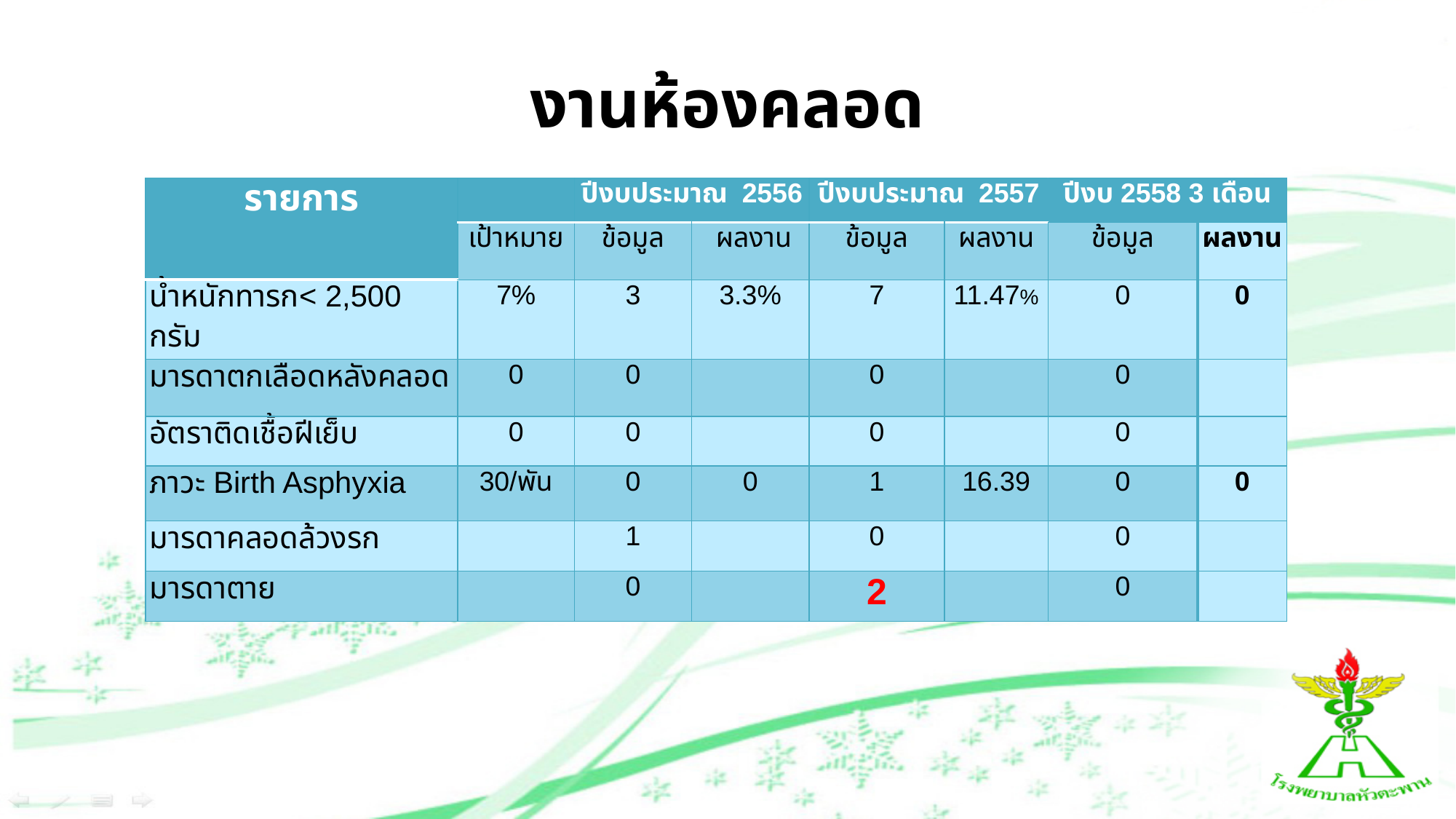

# งานห้องคลอด
| รายการ |  | ปีงบประมาณ 2556 |  | ปีงบประมาณ 2557 |  | ปีงบ 2558 3 เดือน |  |
| --- | --- | --- | --- | --- | --- | --- | --- |
|  | เป้าหมาย | ข้อมูล | ผลงาน | ข้อมูล | ผลงาน | ข้อมูล | ผลงาน |
| น้ำหนักทารก< 2,500 กรัม | 7% | 3 | 3.3% | 7 | 11.47% | 0 | 0 |
| มารดาตกเลือดหลังคลอด | 0 | 0 |  | 0 |  | 0 |  |
| อัตราติดเชื้อฝีเย็บ | 0 | 0 |  | 0 |  | 0 |  |
| ภาวะ Birth Asphyxia | 30/พัน | 0 | 0 | 1 | 16.39 | 0 | 0 |
| มารดาคลอดล้วงรก |  | 1 |  | 0 |  | 0 |  |
| มารดาตาย |  | 0 |  | 2 |  | 0 |  |